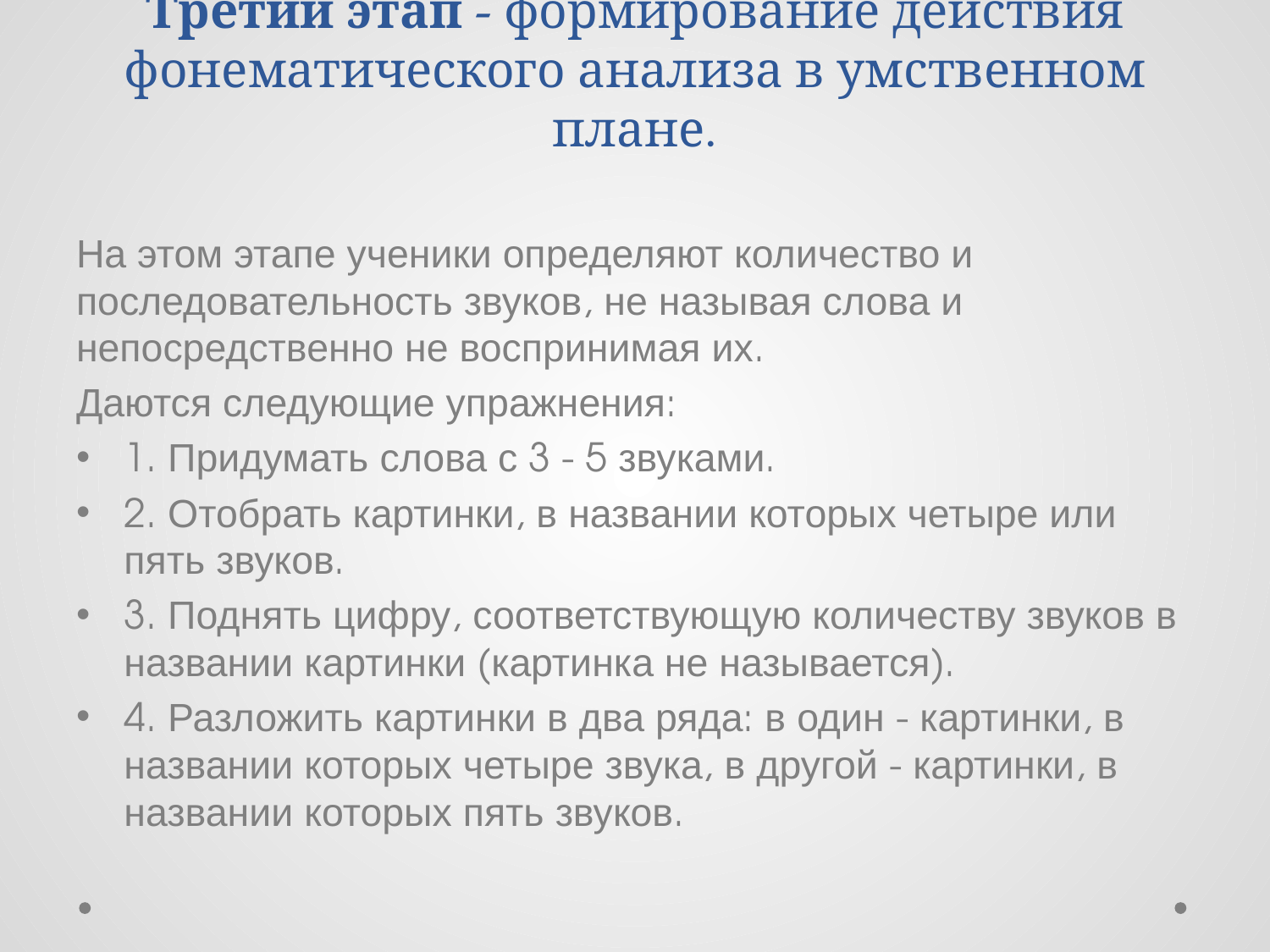

# Третий этап - формирование действия фонематического анализа в умственном плане.
На этом этапе ученики определяют количество и последовательность звуков, не называя слова и непосредственно не воспринимая их.
Даются следующие упражнения:
1. Придумать слова с 3 - 5 звуками.
2. Отобрать картинки, в названии которых четыре или пять звуков.
3. Поднять цифру, соответствующую количеству звуков в названии картинки (картинка не называется).
4. Разложить картинки в два ряда: в один - картинки, в названии которых четыре звука, в другой - картинки, в названии которых пять звуков.